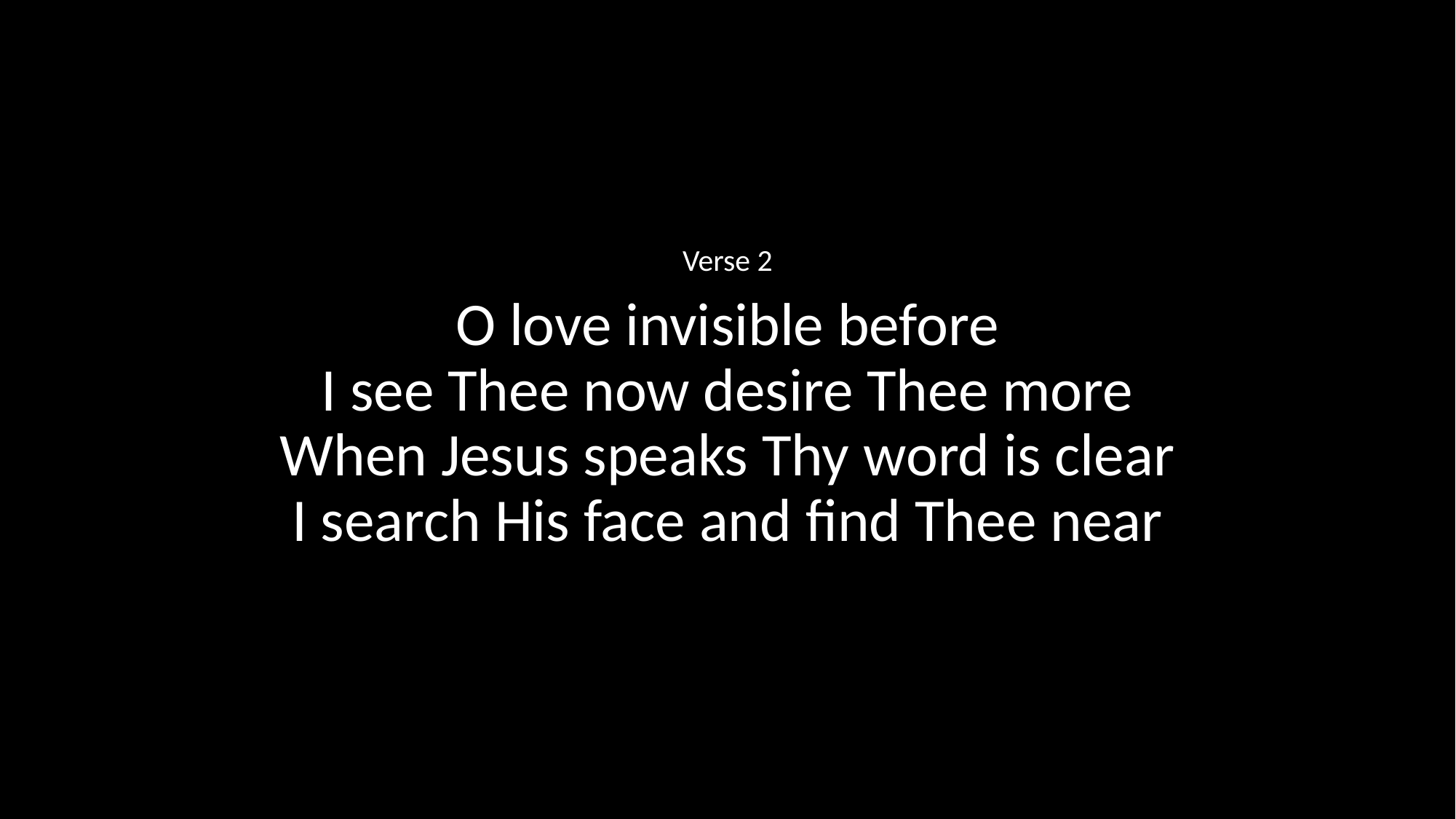

Verse 2
O love invisible before
I see Thee now desire Thee more
When Jesus speaks Thy word is clear
I search His face and find Thee near